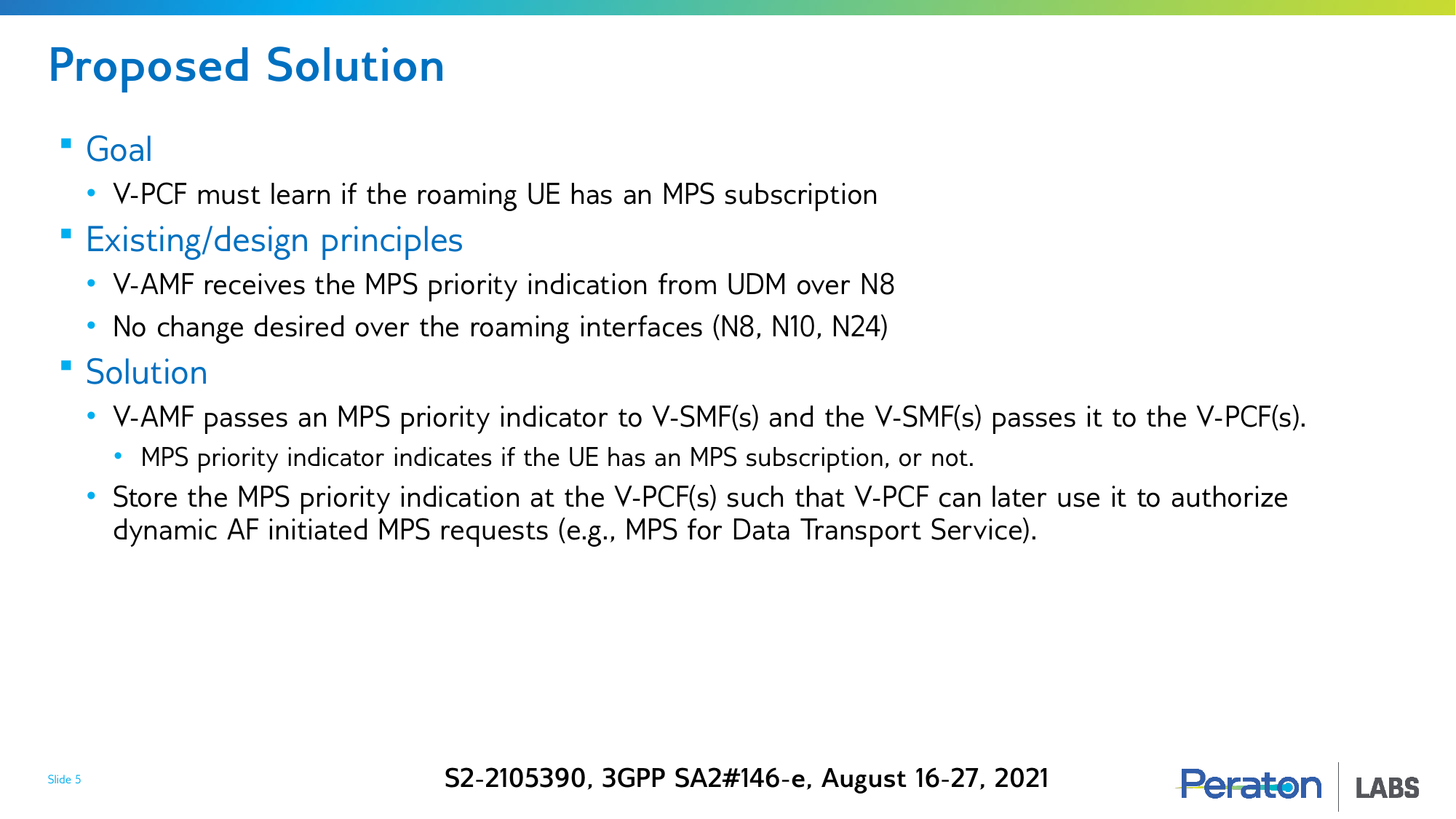

# Proposed Solution
Goal
V-PCF must learn if the roaming UE has an MPS subscription
Existing/design principles
V-AMF receives the MPS priority indication from UDM over N8
No change desired over the roaming interfaces (N8, N10, N24)
Solution
V-AMF passes an MPS priority indicator to V-SMF(s) and the V-SMF(s) passes it to the V-PCF(s).
MPS priority indicator indicates if the UE has an MPS subscription, or not.
Store the MPS priority indication at the V-PCF(s) such that V-PCF can later use it to authorize dynamic AF initiated MPS requests (e.g., MPS for Data Transport Service).